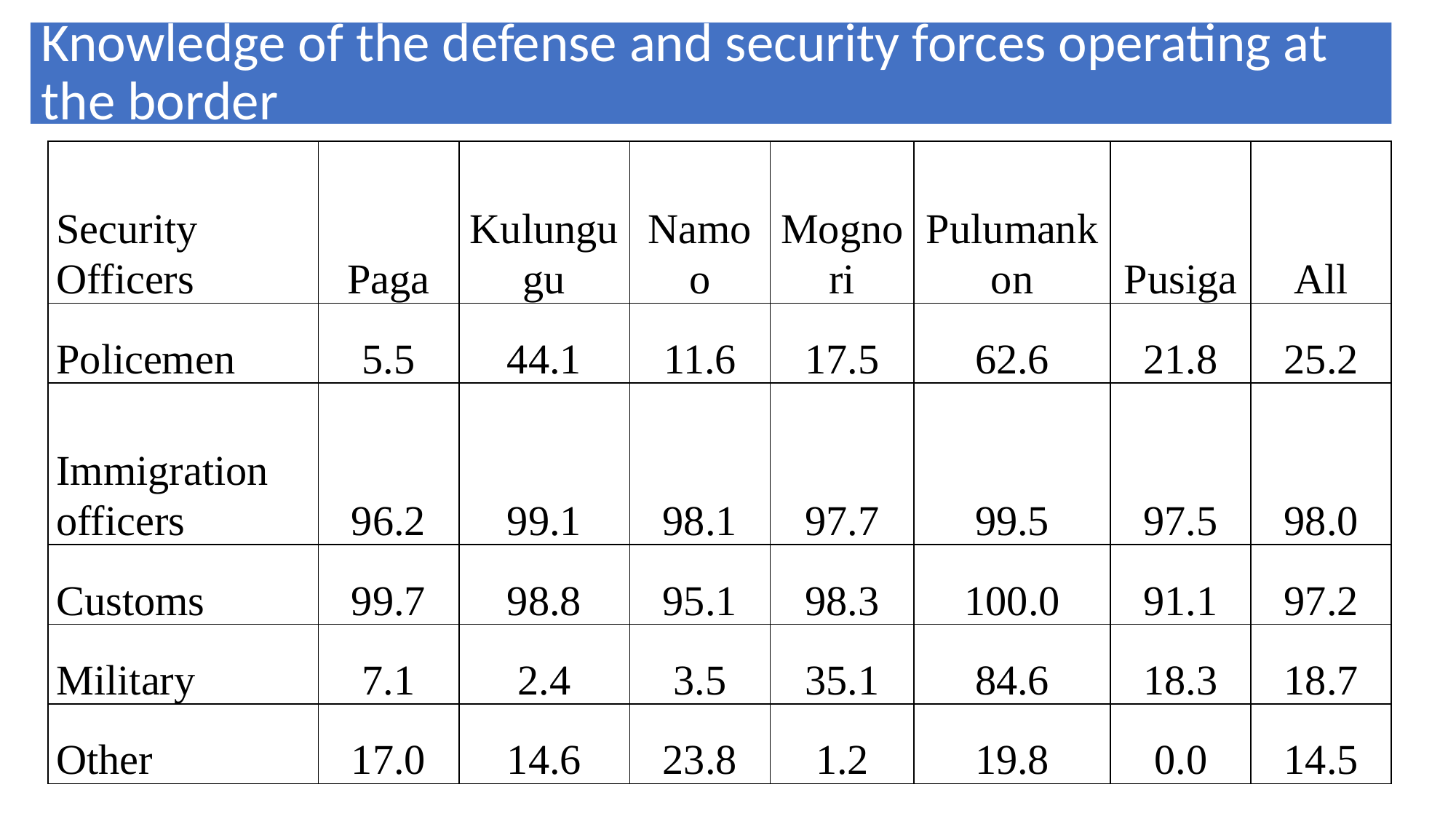

# Knowledge of the defense and security forces operating at the border
| Security Officers | Paga | Kulungugu | Namoo | Mognori | Pulumankon | Pusiga | All |
| --- | --- | --- | --- | --- | --- | --- | --- |
| Policemen | 5.5 | 44.1 | 11.6 | 17.5 | 62.6 | 21.8 | 25.2 |
| Immigration officers | 96.2 | 99.1 | 98.1 | 97.7 | 99.5 | 97.5 | 98.0 |
| Customs | 99.7 | 98.8 | 95.1 | 98.3 | 100.0 | 91.1 | 97.2 |
| Military | 7.1 | 2.4 | 3.5 | 35.1 | 84.6 | 18.3 | 18.7 |
| Other | 17.0 | 14.6 | 23.8 | 1.2 | 19.8 | 0.0 | 14.5 |